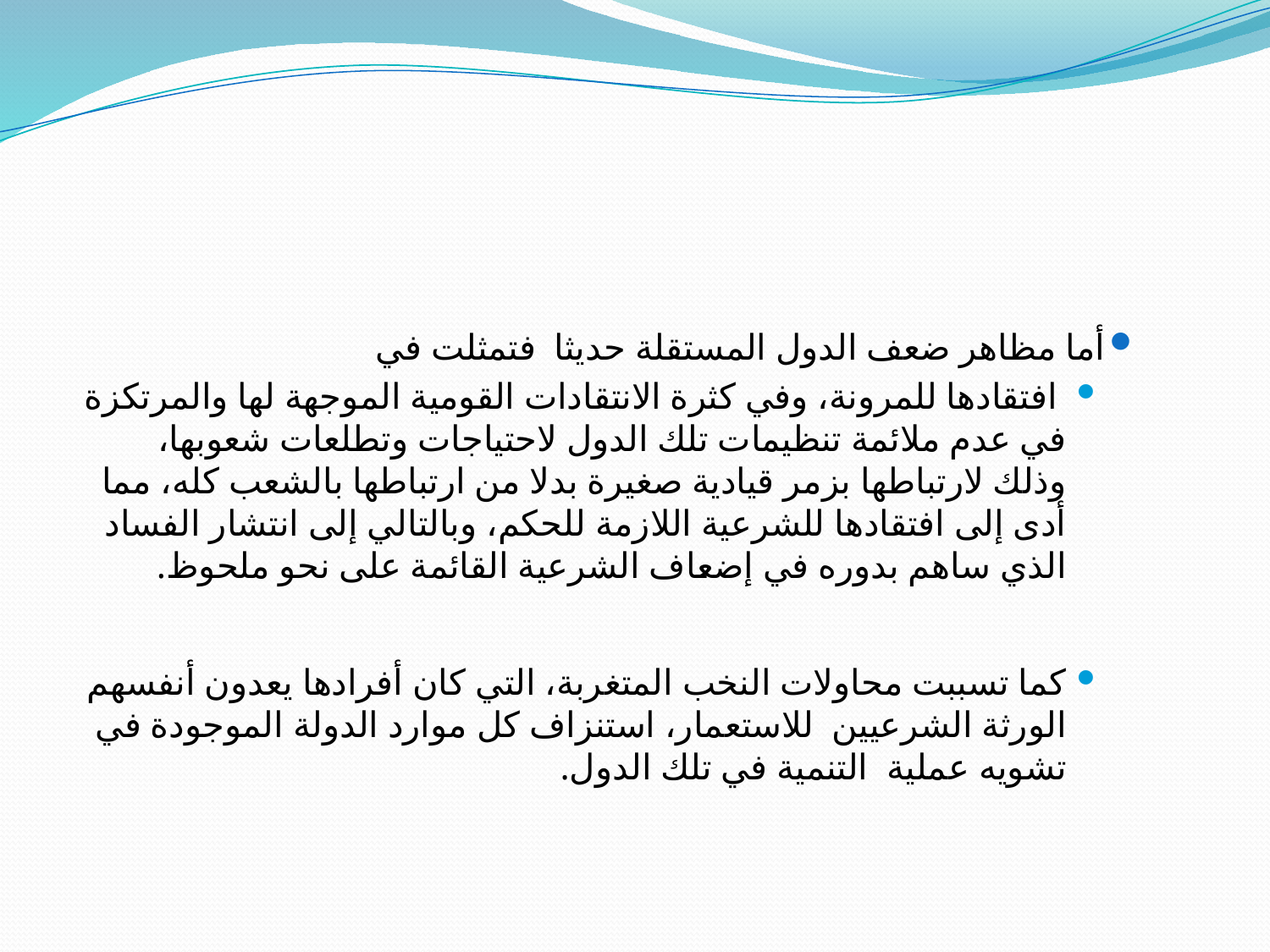

أما مظاهر ضعف الدول المستقلة حديثا  فتمثلت في
 افتقادها للمرونة، وفي كثرة الانتقادات القومية الموجهة لها والمرتكزة في عدم ملائمة تنظيمات تلك الدول لاحتياجات وتطلعات شعوبها، وذلك لارتباطها بزمر قيادية صغيرة بدلا من ارتباطها بالشعب كله، مما أدى إلى افتقادها للشرعية اللازمة للحكم، وبالتالي إلى انتشار الفساد الذي ساهم بدوره في إضعاف الشرعية القائمة على نحو ملحوظ.

كما تسببت محاولات النخب المتغربة، التي كان أفرادها يعدون أنفسهم الورثة الشرعيين  للاستعمار، استنزاف كل موارد الدولة الموجودة في تشويه عملية  التنمية في تلك الدول.